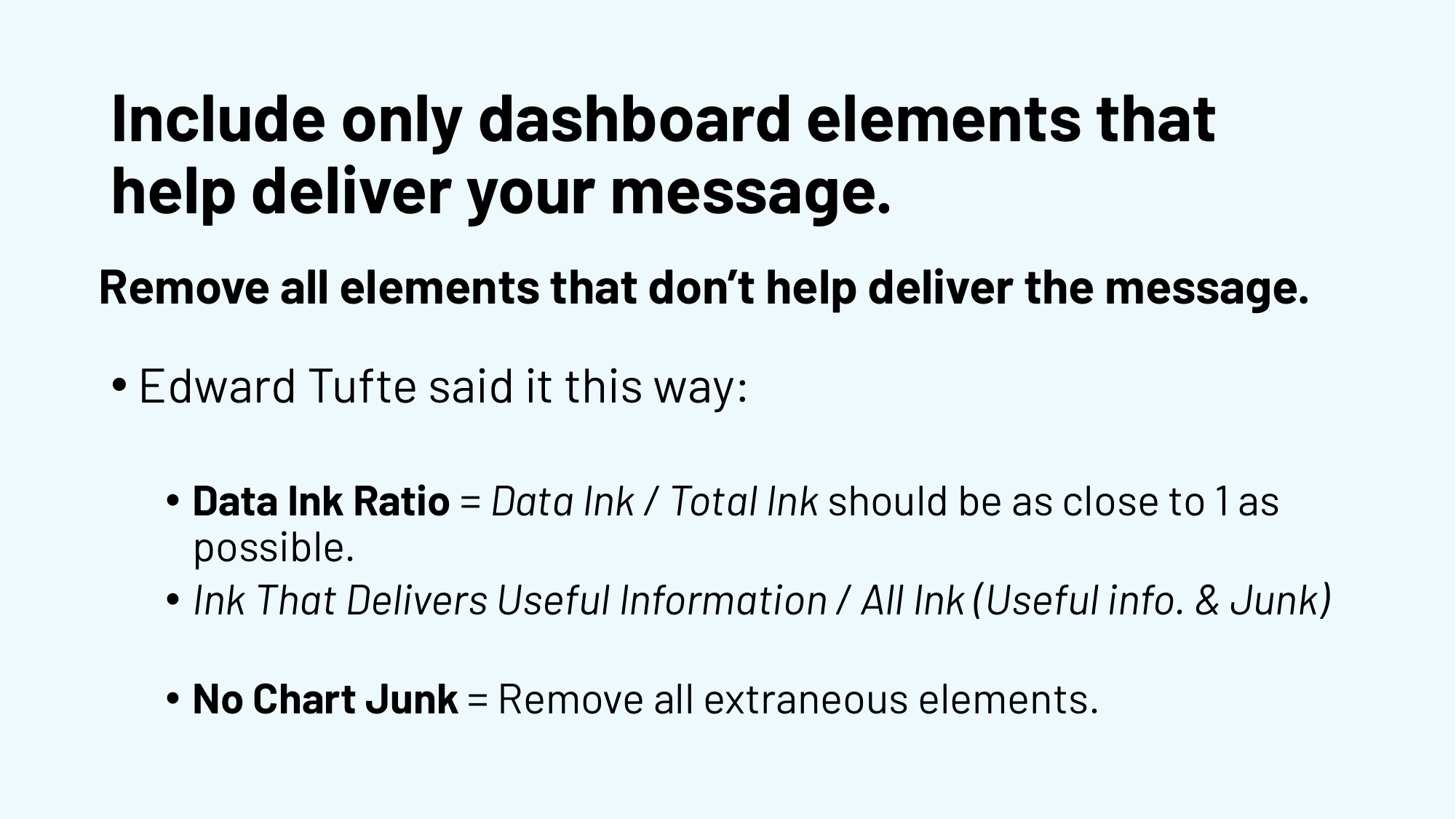

# Include only dashboard elements that help deliver your message.
Remove all elements that don’t help deliver the message.
Edward Tufte said it this way:
Data Ink Ratio = Data Ink / Total Ink should be as close to 1 as possible.
Ink That Delivers Useful Information / All Ink (Useful info. & Junk)
No Chart Junk = Remove all extraneous elements.